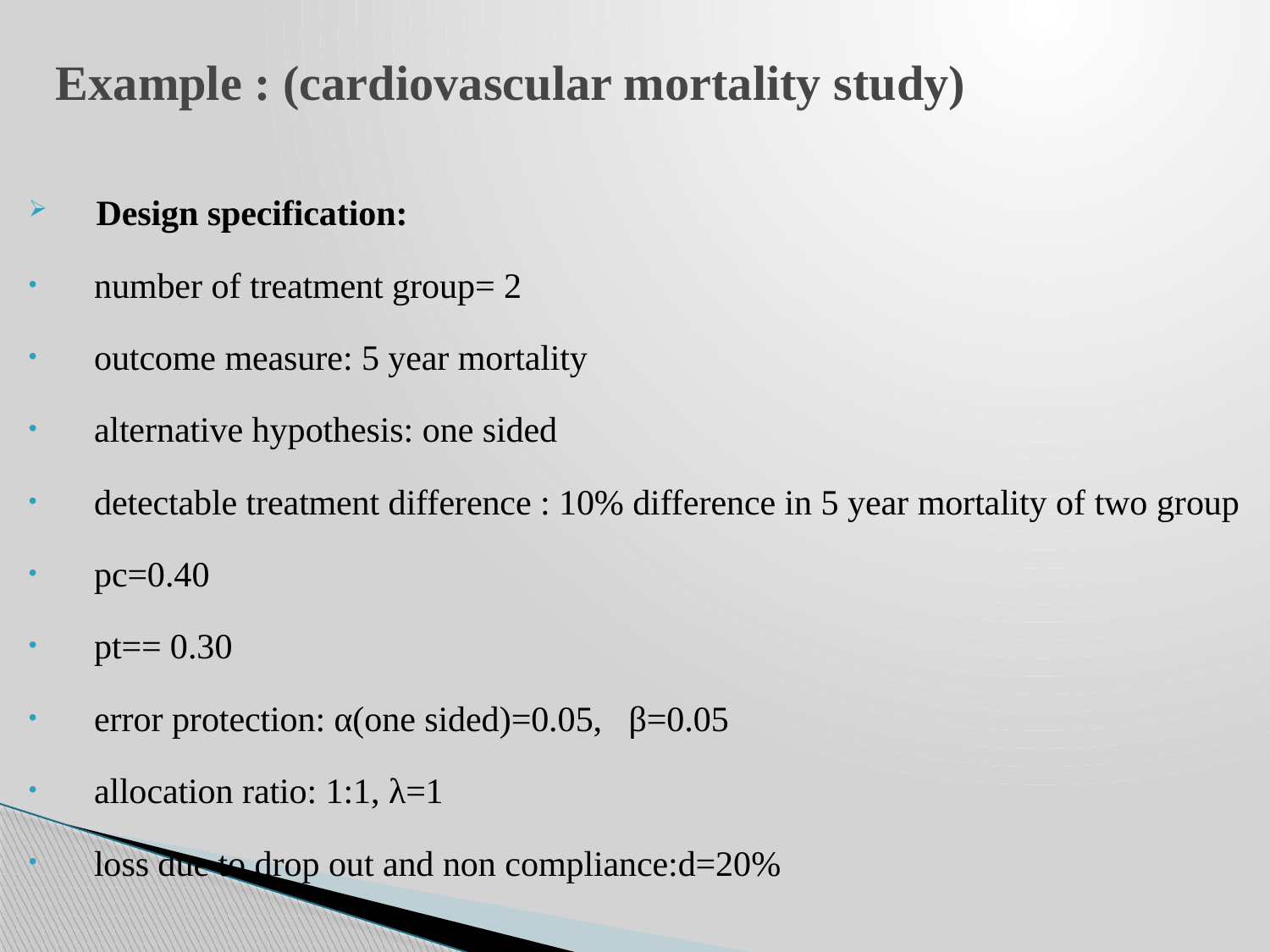

# Example : (cardiovascular mortality study)
Design specification:
number of treatment group= 2
outcome measure: 5 year mortality
alternative hypothesis: one sided
detectable treatment difference : 10% difference in 5 year mortality of two group
pc=0.40
pt== 0.30
error protection: α(one sided)=0.05,   β=0.05
allocation ratio: 1:1, λ=1
loss due to drop out and non compliance:d=20%